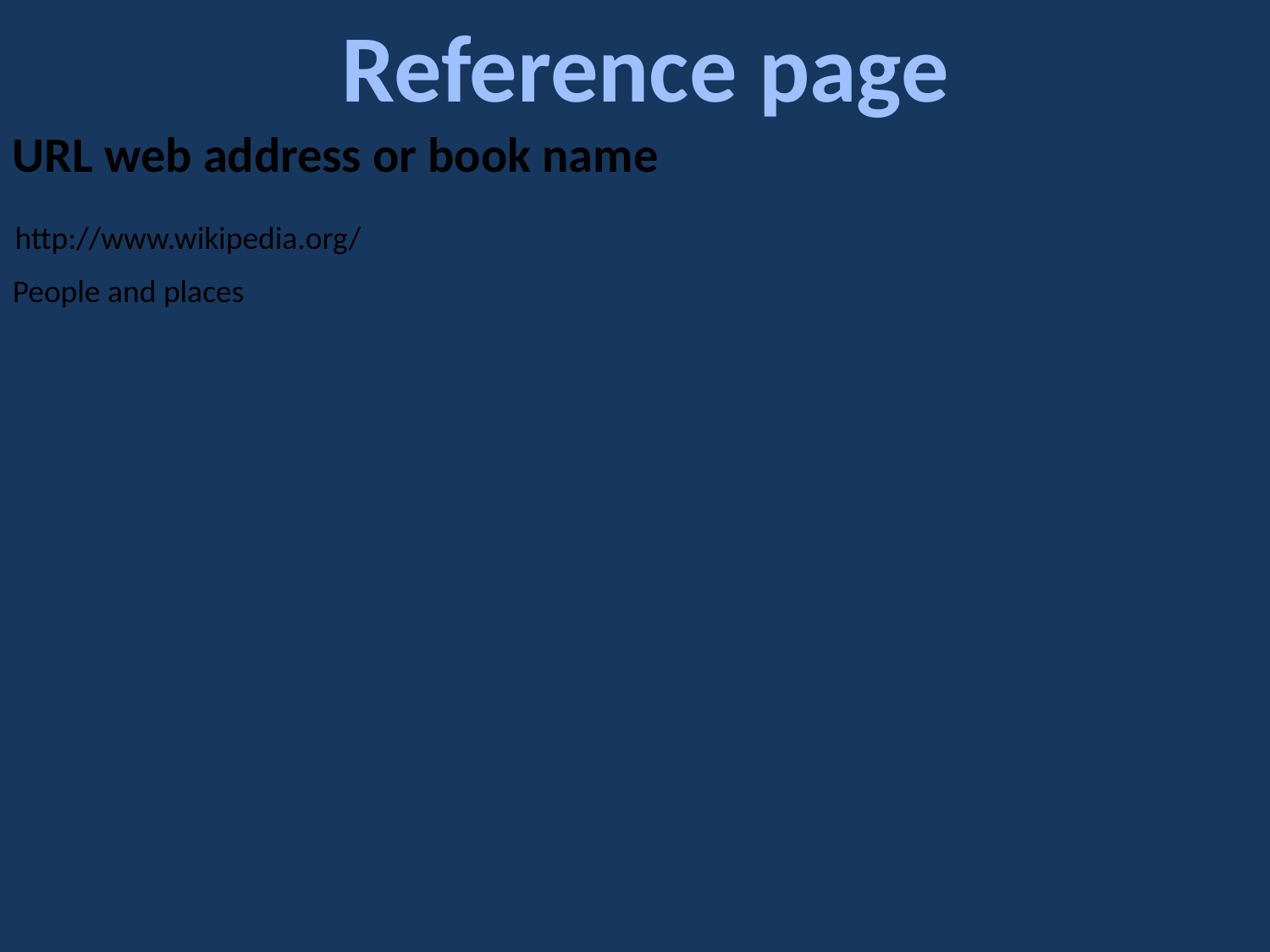

Reference page
URL web address or book name
http://www.wikipedia.org/
People and places